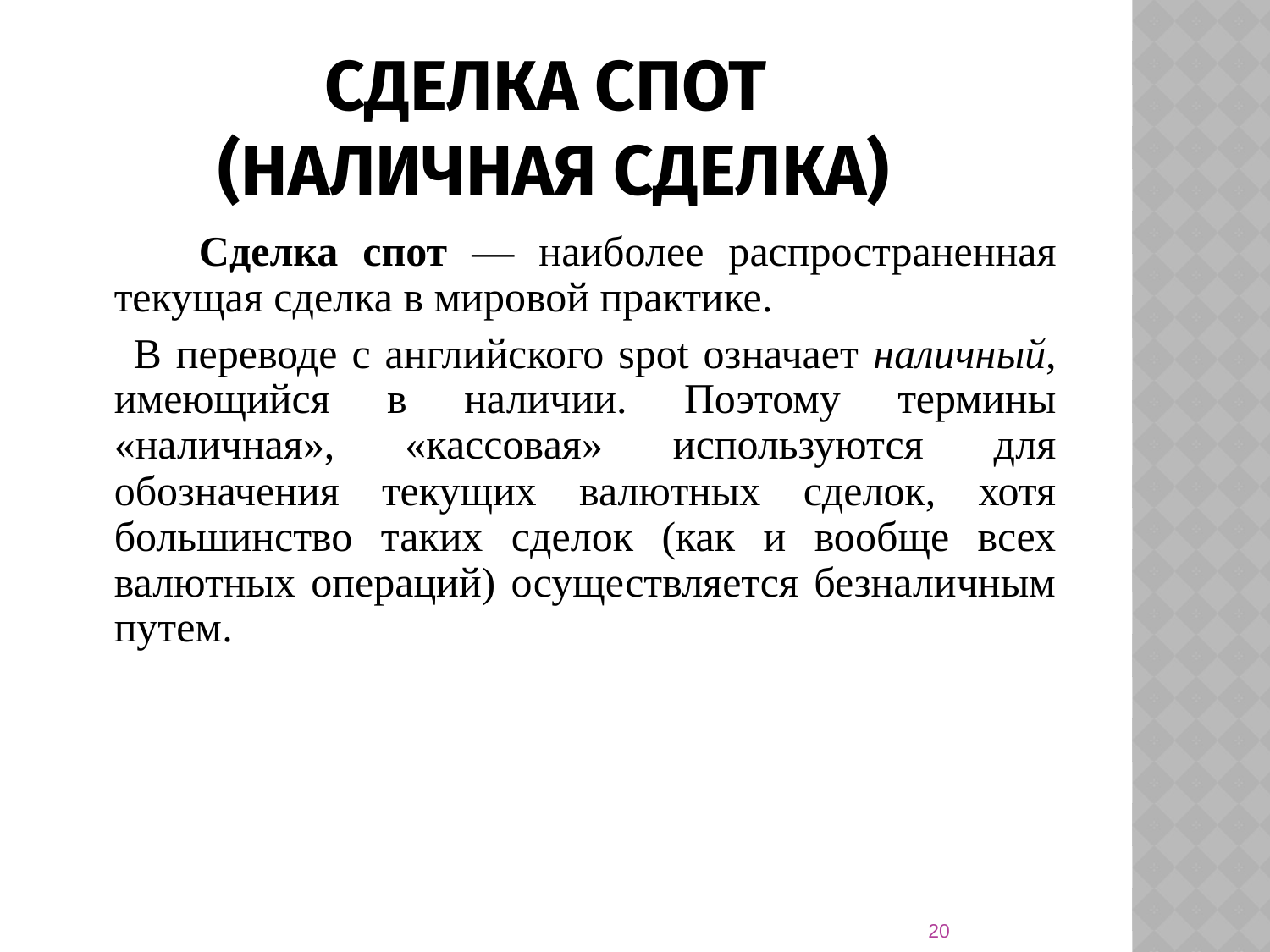

# Сделка спот (НАЛИЧНАЯ СДЕЛКА)
     Сделка спот — наиболее распространенная текущая сделка в мировой практике.
    В переводе с английского spot означает наличный, имеющийся в наличии. Поэтому термины «наличная», «кассовая» используются для обозначения текущих валютных сделок, хотя большинство таких сделок (как и вообще всех валютных операций) осуществляется безналичным путем.

20